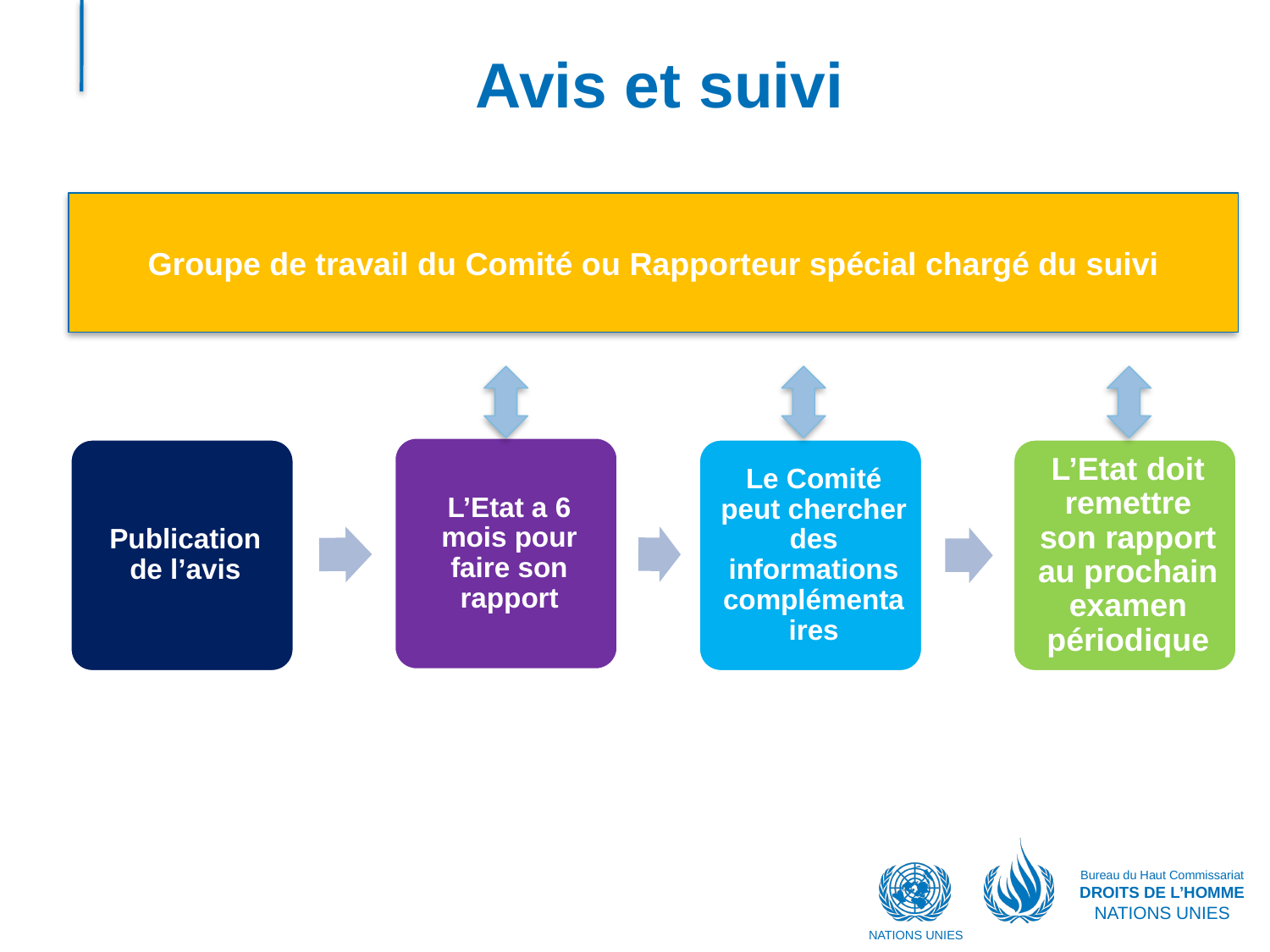

# Avis et suivi

Groupe de travail du Comité ou Rapporteur spécial chargé du suivi
Publication de l’avis

L’Etat a 6 mois pour faire son rapport

Le Comité peut chercher des informations complémentaires

L’Etat doit remettre son rapport au prochain examen périodique

Bureau du Haut Commissariat
DROITS DE L’HOMME
NATIONS UNIES
NATIONS UNIES